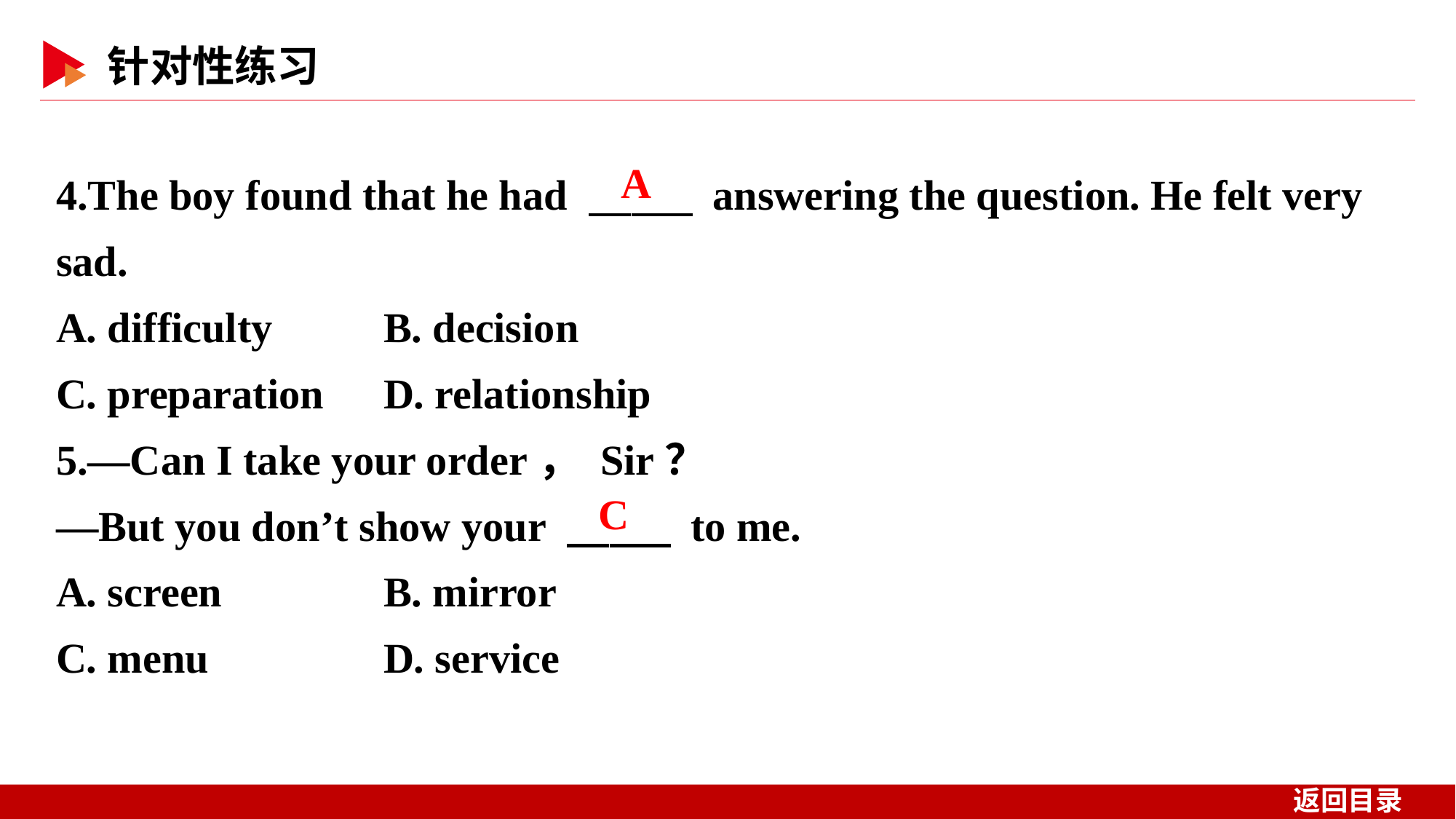

4.The boy found that he had 　  　 answering the question. He felt very sad.
A. difficulty          	B. decision
C. preparation    	D. relationship
5.—Can I take your order， Sir？
—But you don’t show your 　  　 to me.
A. screen          	B. mirror
C. menu           	D. service
A
C